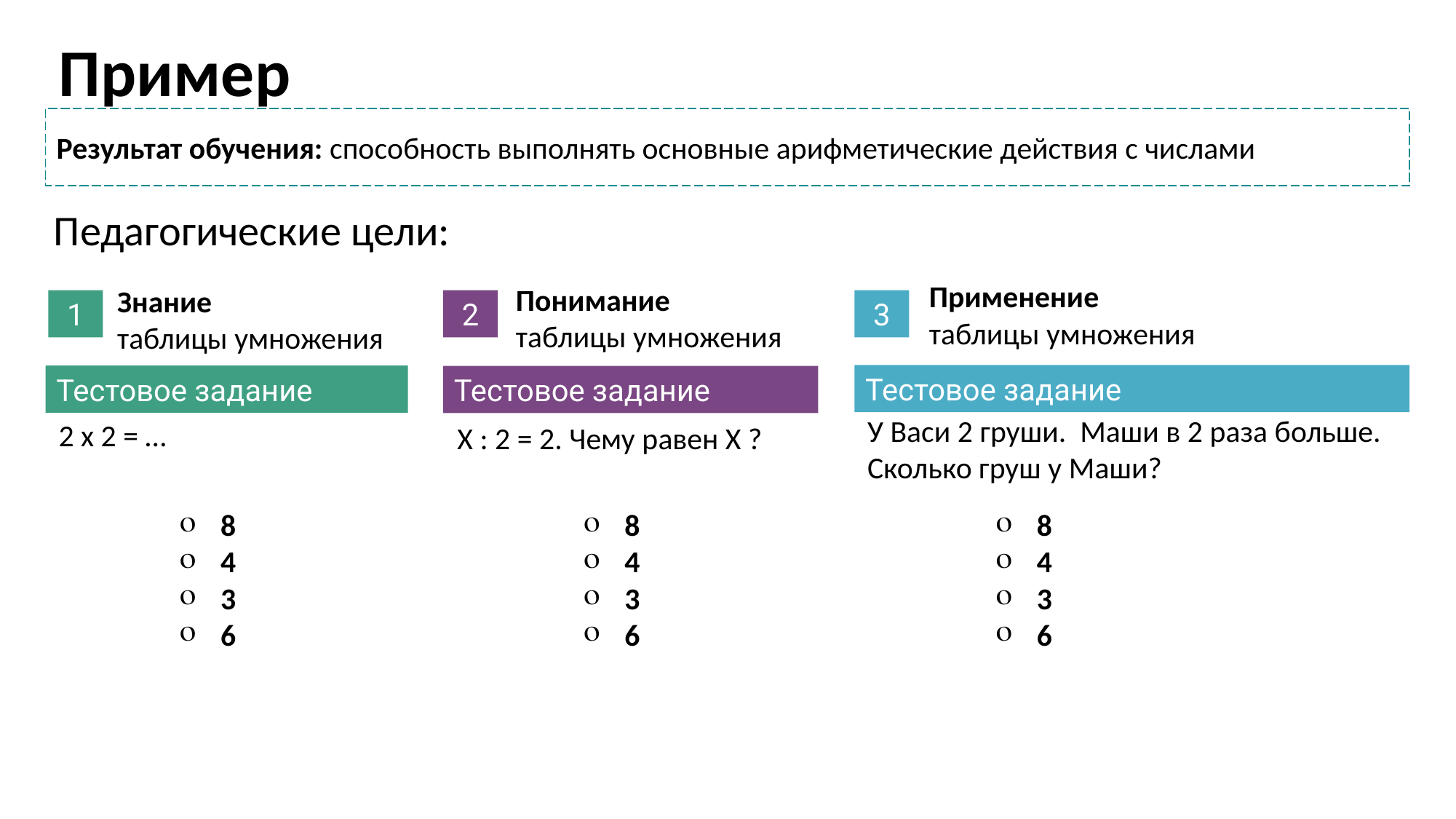

Пример
Результат обучения: способность выполнять основные арифметические действия с числами
Педагогические цели:
Применение
таблицы умножения
Понимание
таблицы умножения
Знание
таблицы умножения
1
2
3
Тестовое задание
Тестовое задание
Тестовое задание
2 х 2 = …
У Васи 2 груши.  Маши в 2 раза больше. Сколько груш у Маши?
Х : 2 = 2. Чему равен Х ?
8
4
3
6
8
4
3
6
8
4
3
6